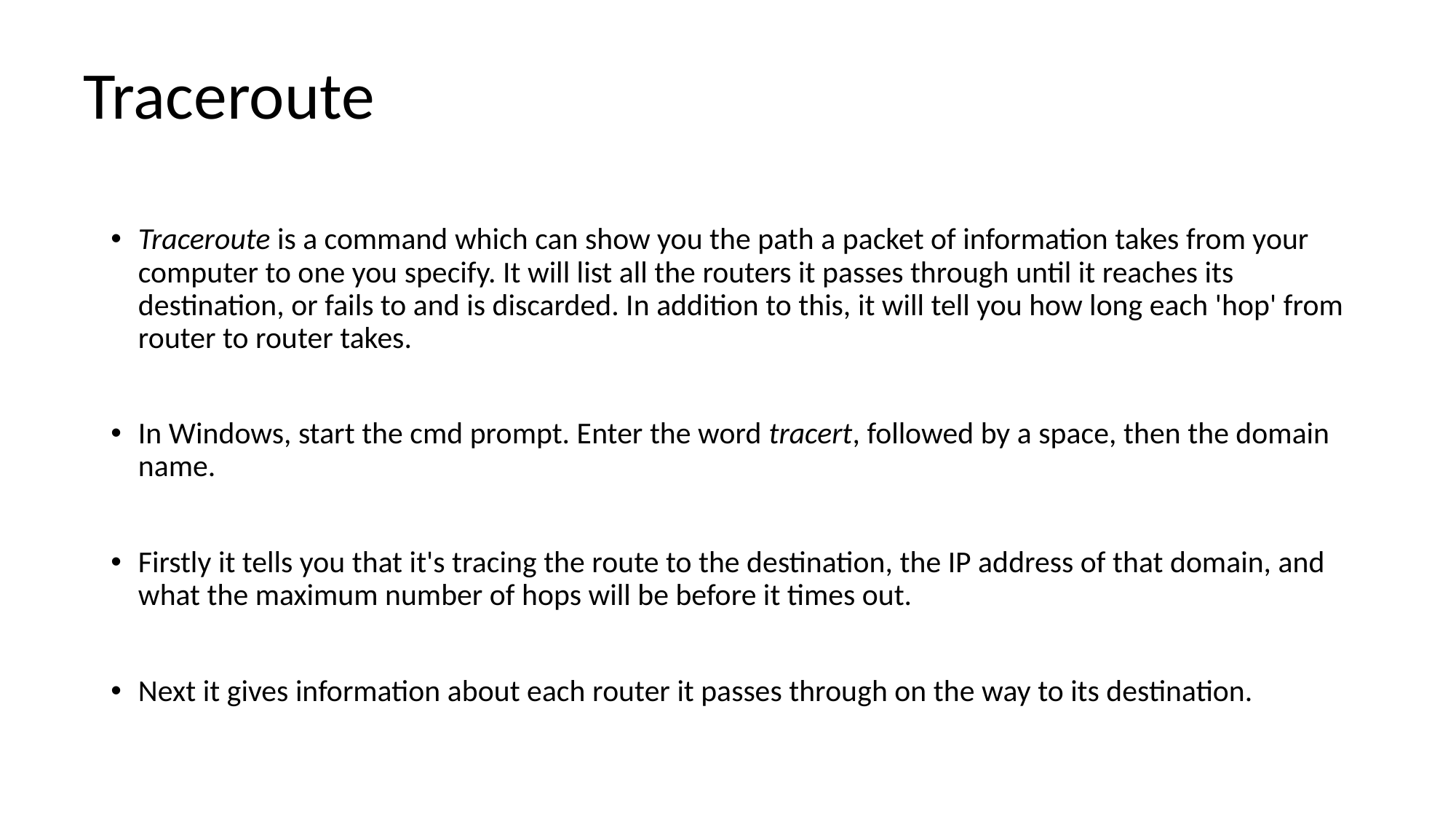

# Traceroute
Traceroute is a command which can show you the path a packet of information takes from your computer to one you specify. It will list all the routers it passes through until it reaches its destination, or fails to and is discarded. In addition to this, it will tell you how long each 'hop' from router to router takes.

In Windows, start the cmd prompt. Enter the word tracert, followed by a space, then the domain name.

Firstly it tells you that it's tracing the route to the destination, the IP address of that domain, and what the maximum number of hops will be before it times out.

Next it gives information about each router it passes through on the way to its destination.